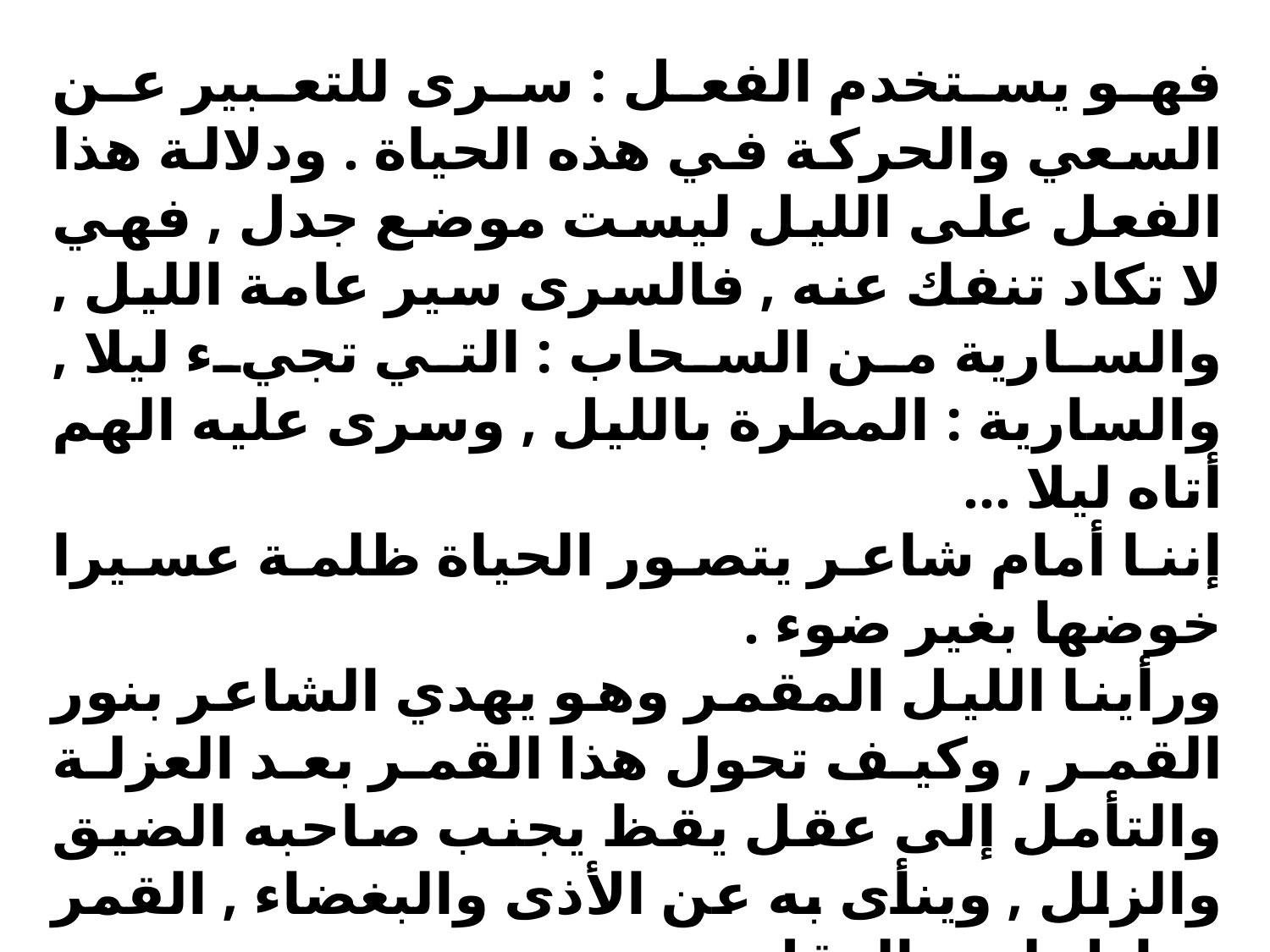

فهو يستخدم الفعل : سرى للتعبير عن السعي والحركة في هذه الحياة . ودلالة هذا الفعل على الليل ليست موضع جدل , فهي لا تكاد تنفك عنه , فالسرى سير عامة الليل , والسارية من السحاب : التي تجيء ليلا , والسارية : المطرة بالليل , وسرى عليه الهم أتاه ليلا ...
إننا أمام شاعر يتصور الحياة ظلمة عسيرا خوضها بغير ضوء .
ورأينا الليل المقمر وهو يهدي الشاعر بنور القمر , وكيف تحول هذا القمر بعد العزلة والتأمل إلى عقل يقظ يجنب صاحبه الضيق والزلل , وينأى به عن الأذى والبغضاء , القمر معادل لنور العقل.
      نحن أمام شاعر مطمئن إلى عقله اليقظ , ومستيقن به . وقد هداه هذا العقل إلى البعد عن اذى قومه وبغضهم , ومفارقتهم من دون تلبث أو انتظار .